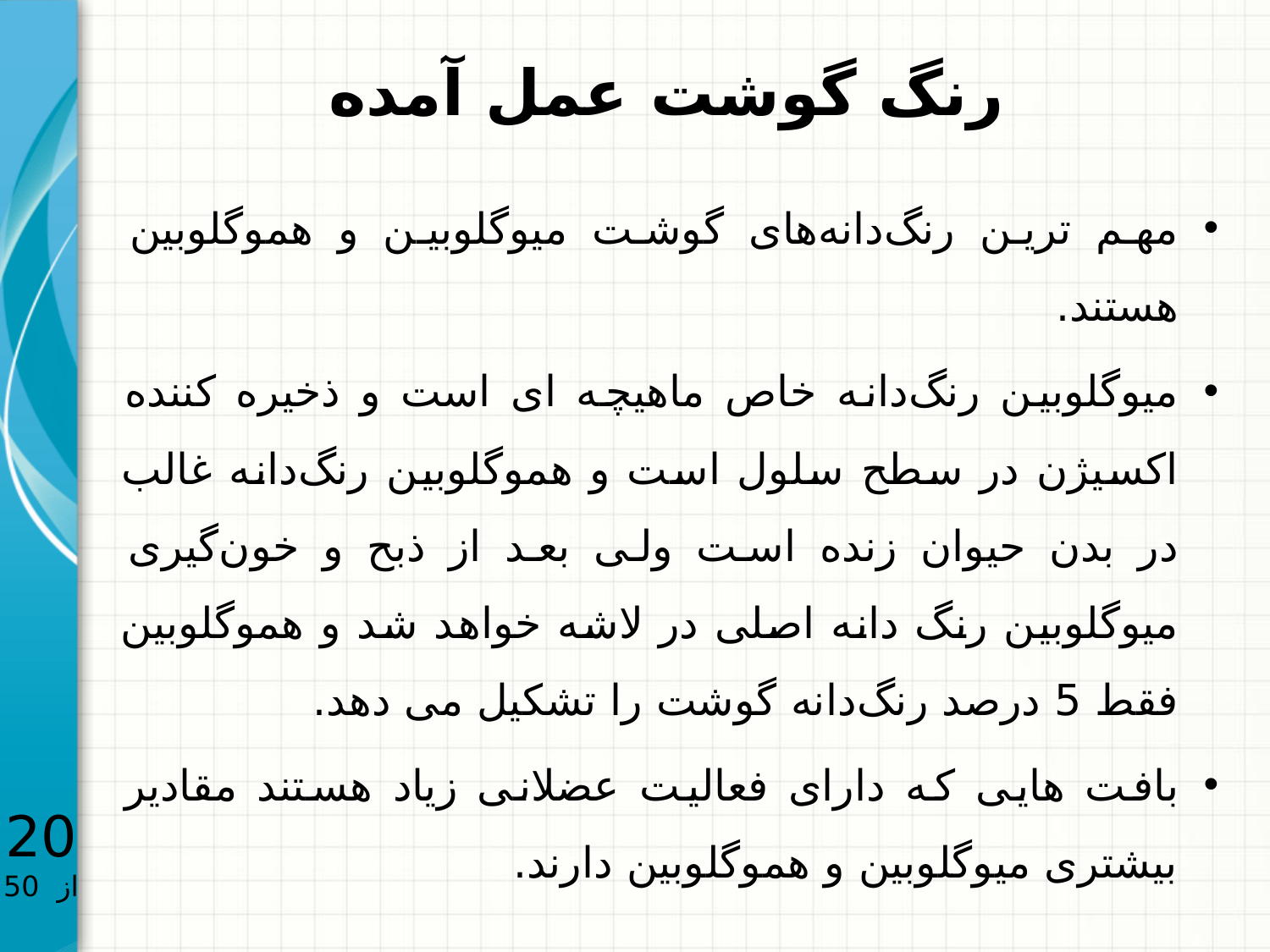

# رنگ گوشت عمل آمده
مهم ترین رنگ‌دانه‌های گوشت میوگلوبین و هموگلوبین هستند.
میوگلوبین رنگ‌دانه خاص ماهیچه ای است و ذخیره کننده اکسیژن در سطح سلول است و هموگلوبین رنگ‌دانه غالب در بدن حیوان زنده است ولی بعد از ذبح و خون‌گیری میوگلوبین رنگ دانه اصلی در لاشه خواهد شد و هموگلوبین فقط 5 درصد رنگ‌دانه گوشت را تشکیل می دهد.
بافت هایی که دارای فعالیت عضلانی زیاد هستند مقادیر بیشتری میوگلوبین و هموگلوبین دارند.